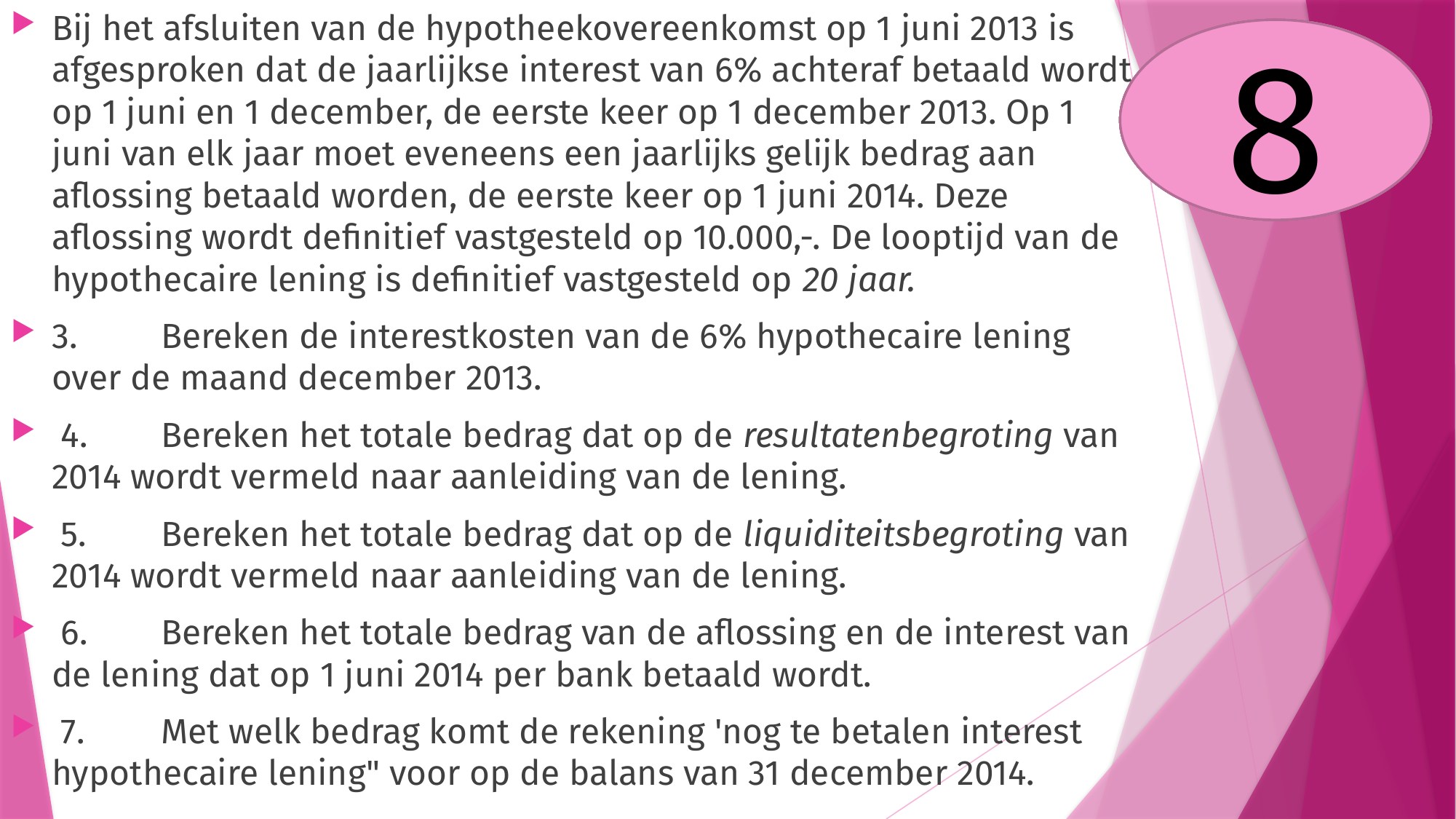

Bij het afsluiten van de hypotheekovereenkomst op 1 juni 2013 is afgesproken dat de jaarlijkse interest van 6% achteraf betaald wordt op 1 juni en 1 december, de eerste keer op 1 december 2013. Op 1 juni van elk jaar moet eveneens een jaarlijks gelijk bedrag aan aflossing betaald worden, de eerste keer op 1 juni 2014. Deze aflossing wordt definitief vastgesteld op 10.000,-. De looptijd van de hypothecaire lening is definitief vastgesteld op 20 jaar.
3.	Bereken de interestkosten van de 6% hypothecaire lening over de maand december 2013.
 4.	Bereken het totale bedrag dat op de resultatenbegroting van 2014 wordt vermeld naar aanleiding van de lening.
 5.	Bereken het totale bedrag dat op de liquiditeitsbegroting van 2014 wordt vermeld naar aanleiding van de lening.
 6.	Bereken het totale bedrag van de aflossing en de interest van de lening dat op 1 juni 2014 per bank betaald wordt.
 7.	Met welk bedrag komt de rekening 'nog te betalen interest hypothecaire lening" voor op de balans van 31 december 2014.

8
5
6
7
4
3
1
2